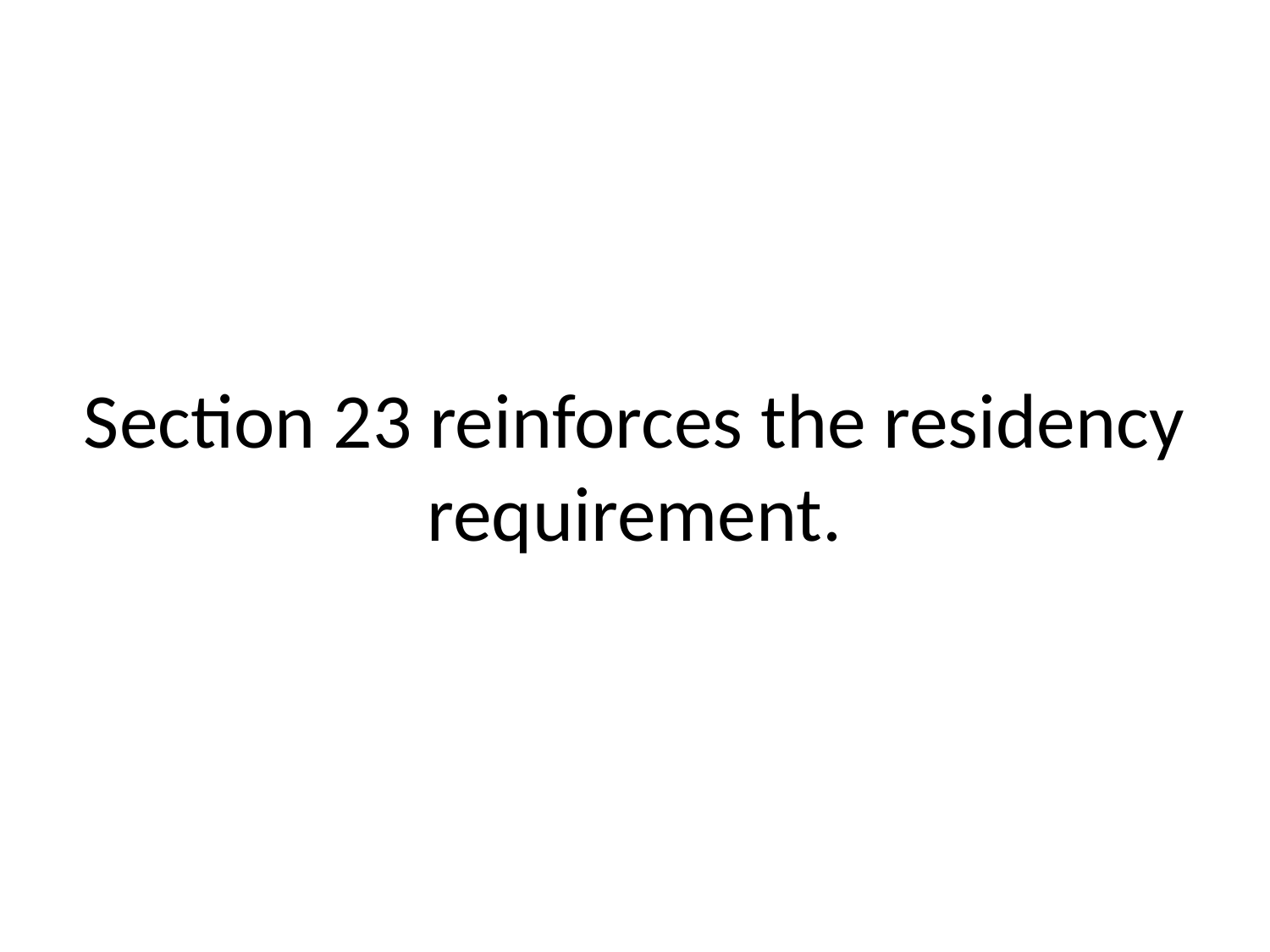

# Section 23 reinforces the residency requirement.